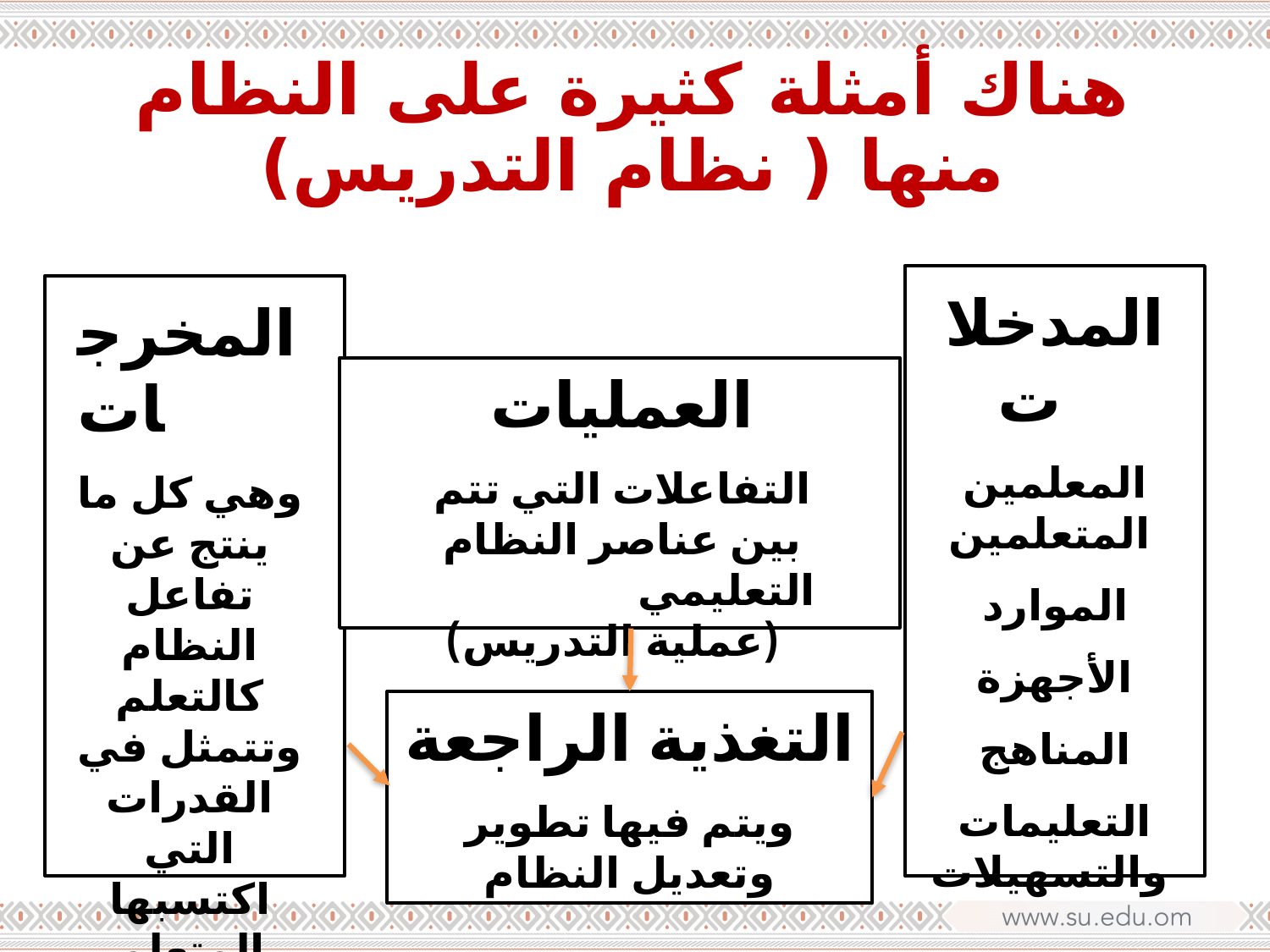

هناك أمثلة كثيرة على النظام منها ( نظام التدريس)

المدخلات
المعلمين المتعلمين
الموارد
الأجهزة
 المناهج
التعليمات والتسهيلات

المخرجات
وهي كل ما ينتج عن تفاعل النظام كالتعلم وتتمثل في القدرات التي اكتسبها المتعلم في المجالات المعرفية والوجدانية والنفسحركية

العمليات
التفاعلات التي تتم بين عناصر النظام التعليمي                    (عملية التدريس)
التغذية الراجعة
ويتم فيها تطوير وتعديل النظام